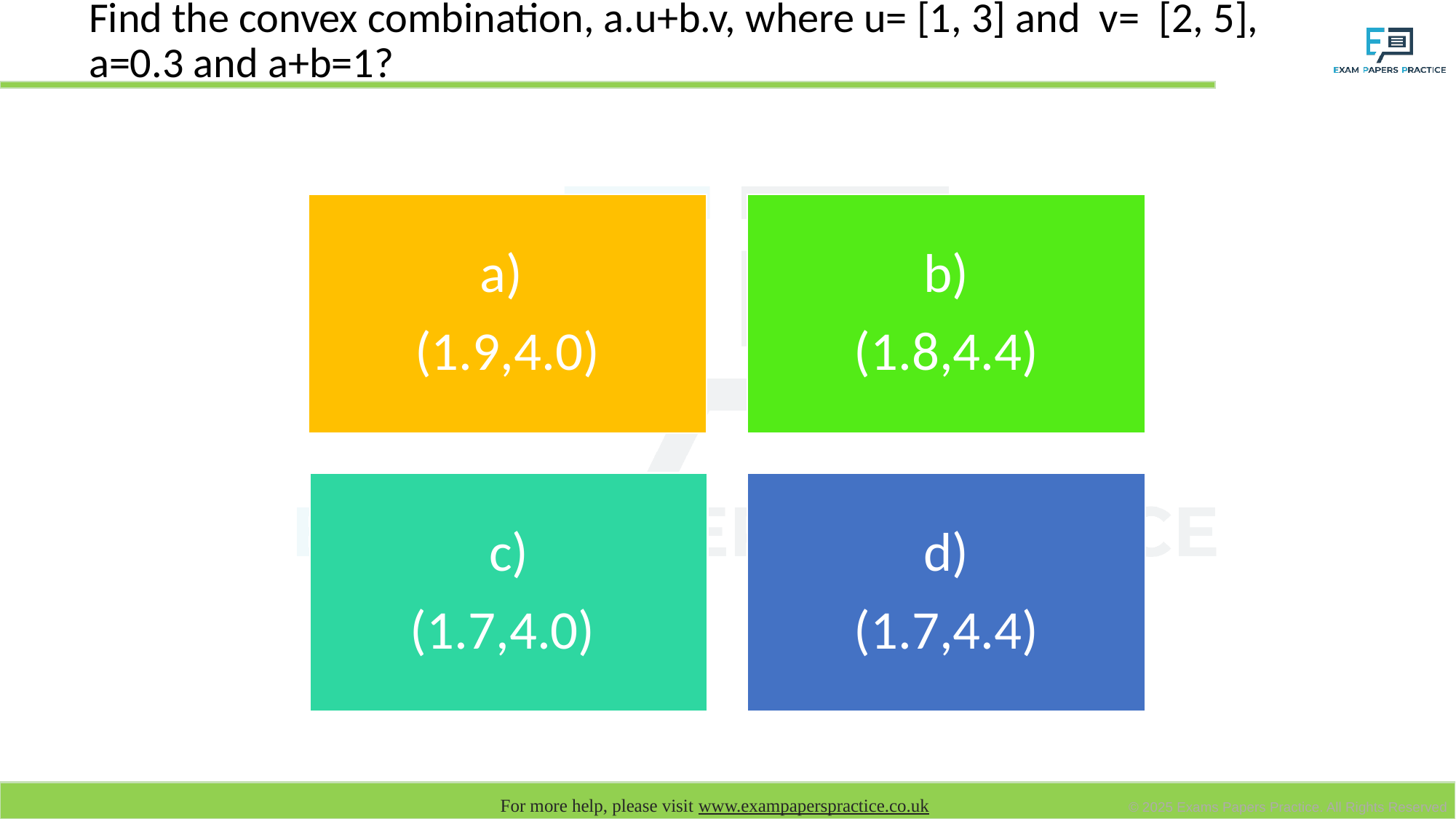

# Find the convex combination, a.u+b.v, where u= [1, 3] and  v=  [2, 5], a=0.3 and a+b=1?
a)
(1.9,4.0)
b)
(1.8,4.4)
c)
(1.7,4.0)
d)
(1.7,4.4)